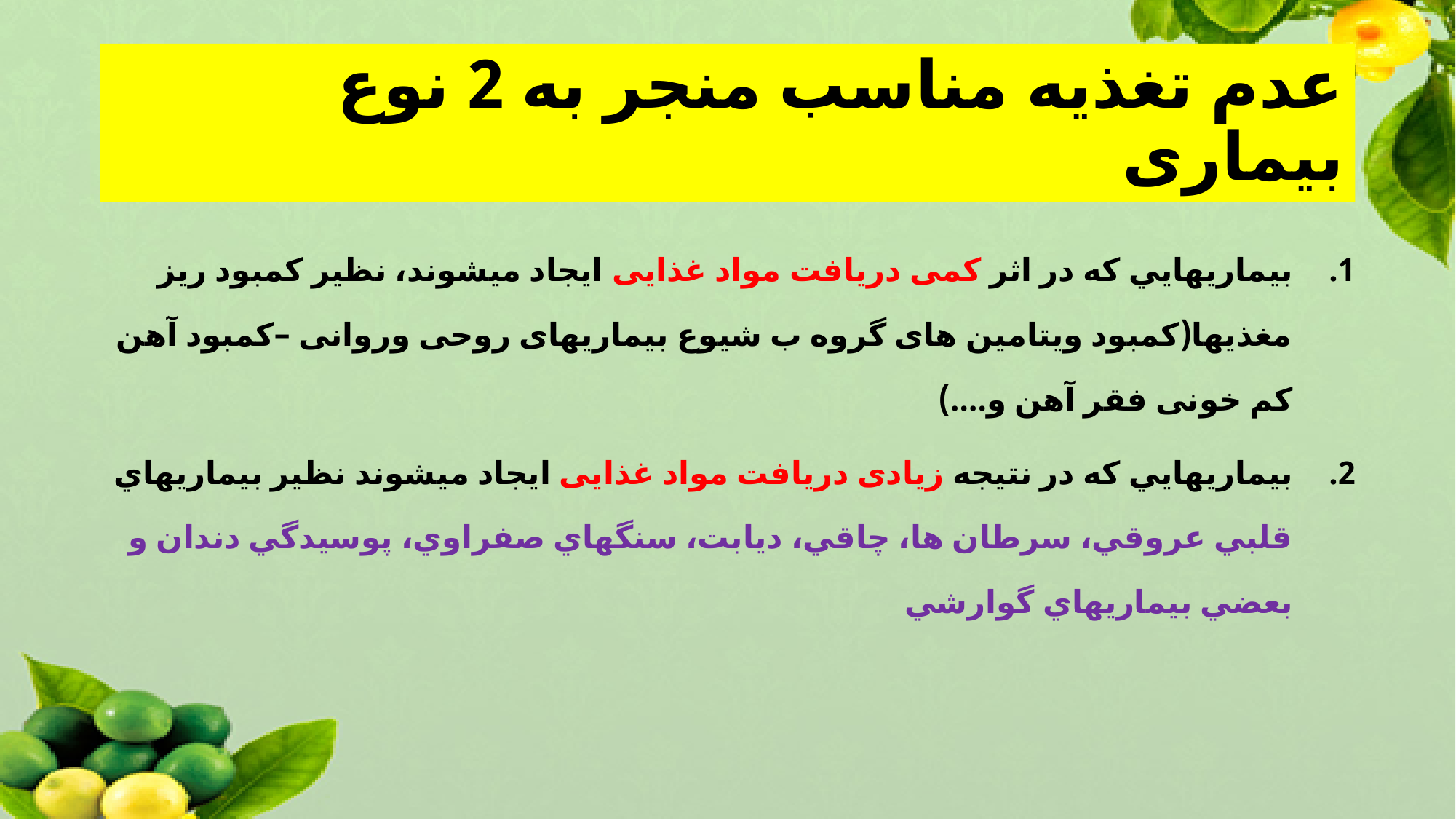

# عدم تغذیه مناسب منجر به 2 نوع بیماری
بيماريهايي كه در اثر کمی دریافت مواد غذایی ايجاد ميشوند، نظير كمبود ريز مغذيها(کمبود ویتامین های گروه ب شیوع بیماریهای روحی وروانی –کمبود آهن کم خونی فقر آهن و....)
بيماريهايي كه در نتيجه زیادی دریافت مواد غذایی ايجاد ميشوند نظير بيماريهاي قلبي عروقي، سرطان ها، چاقي، ديابت، سنگهاي صفراوي، پوسيدگي دندان و بعضي بيماريهاي گوارشي